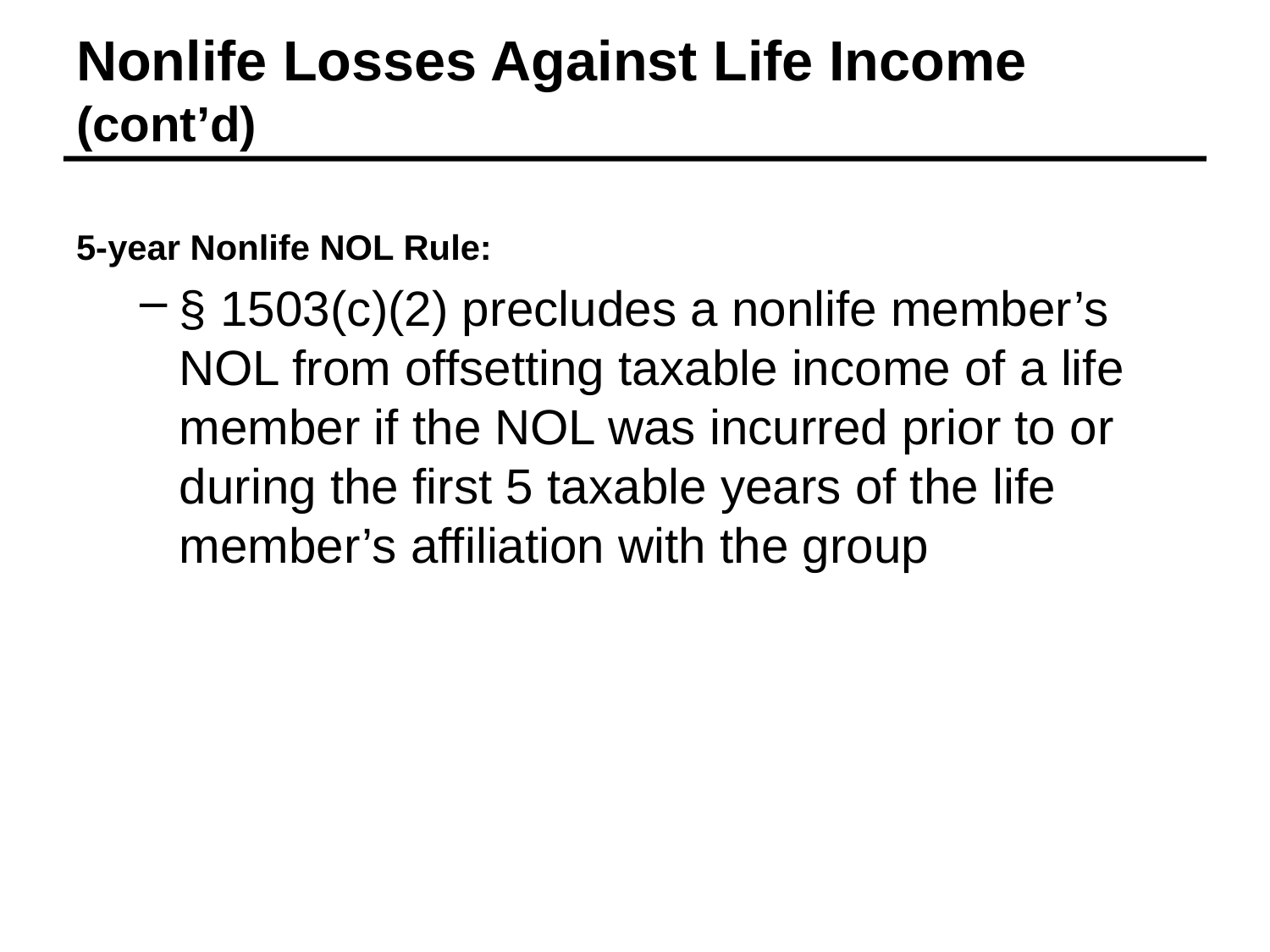

# Nonlife Losses Against Life Income (cont’d)

5-year Nonlife NOL Rule:
§ 1503(c)(2) precludes a nonlife member’s NOL from offsetting taxable income of a life member if the NOL was incurred prior to or during the first 5 taxable years of the life member’s affiliation with the group